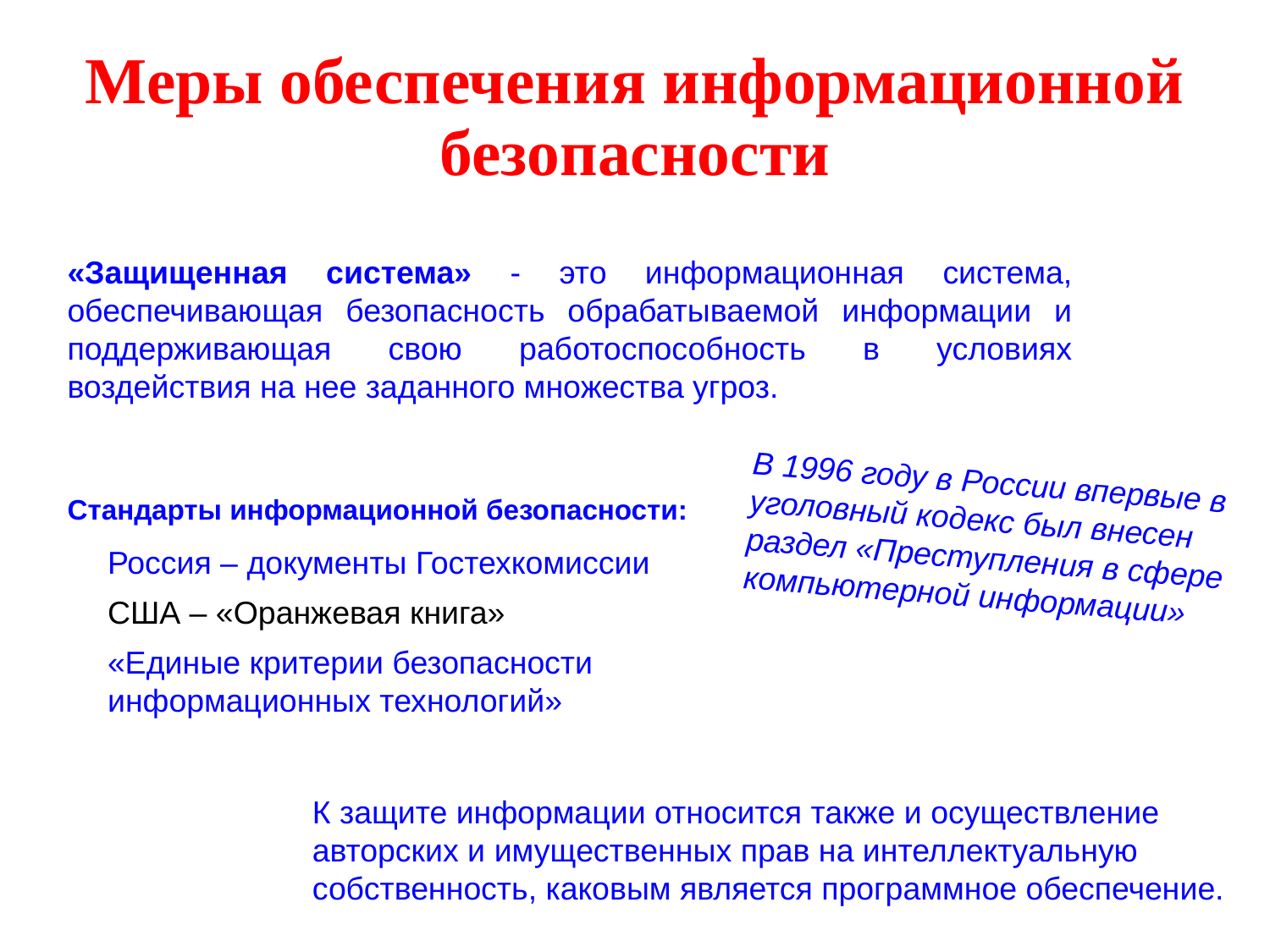

# Меры обеспечения информационной безопасности
«Защищенная система» - это информационная система, обеспечивающая безопасность обрабатываемой информации и поддерживающая свою работоспособность в условиях воздействия на нее заданного множества угроз.
В 1996 году в России впервые в уголовный кодекс был внесен раздел «Преступления в сфере компьютерной информации»
Стандарты информационной безопасности:
Россия – документы Гостехкомиссии
США – «Оранжевая книга»
«Единые критерии безопасности информационных технологий»
К защите информации относится также и осуществление авторских и имущественных прав на интеллектуальную собственность, каковым является программное обеспечение.